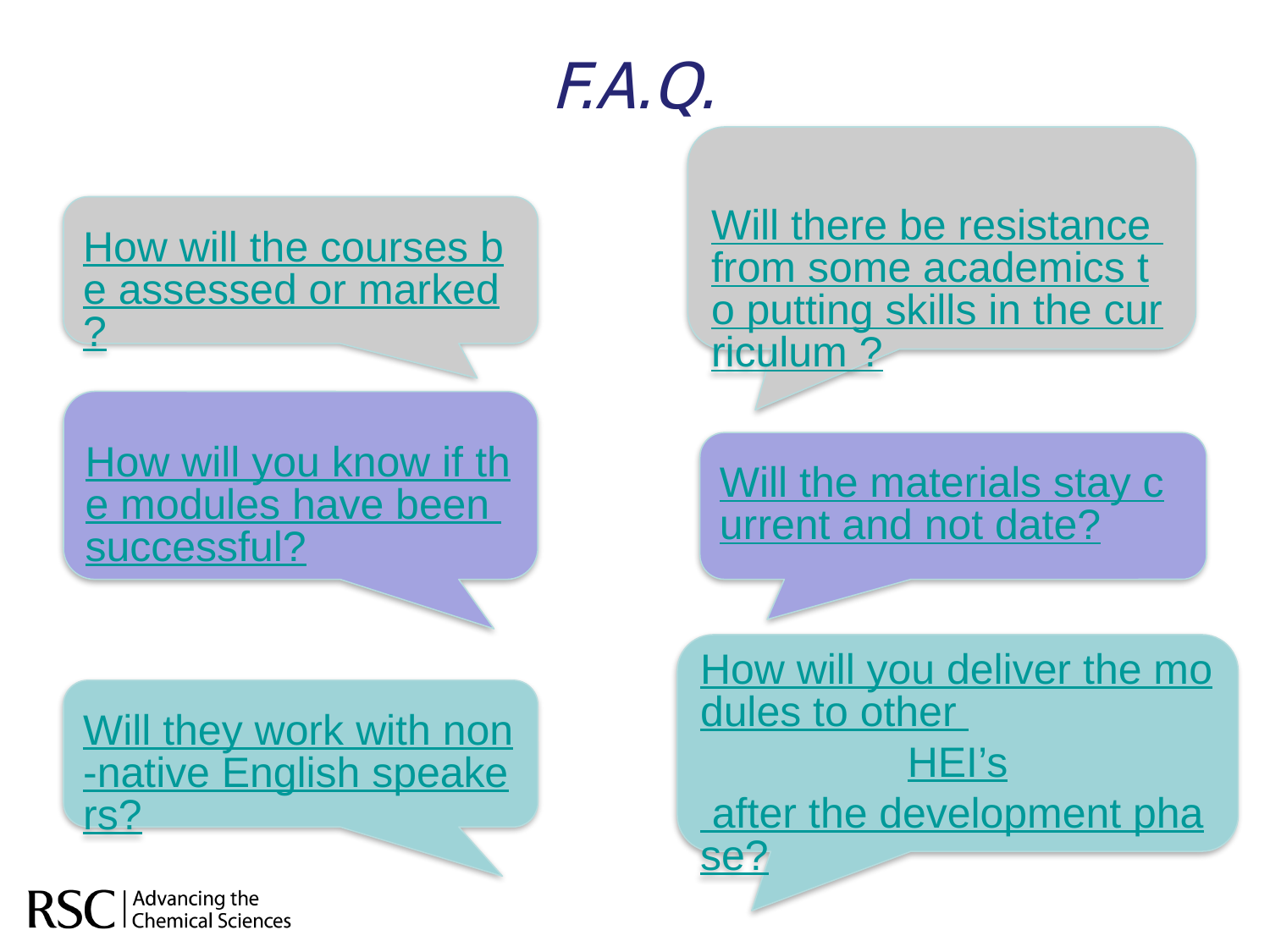

# F.A.Q.

Will there be resistance from some academics to putting skills in the curriculum ?

How will the courses be assessed or marked?

How will you know if the modules have been successful?

Will the materials stay current and not date?

How will you deliver the modules to other HEI’s after the development phase?

Will they work with non-native English speakers?